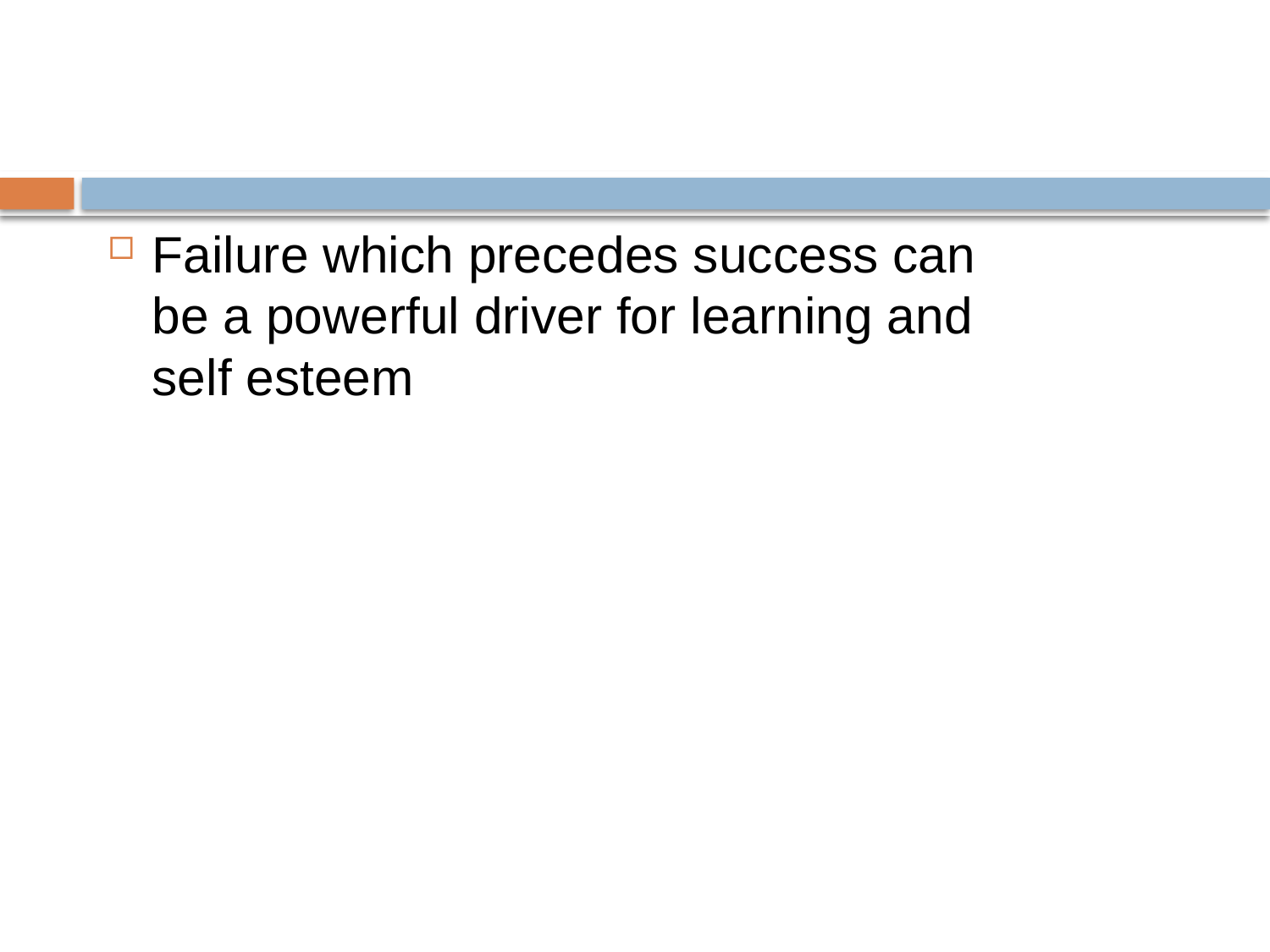

Failure which precedes success can be a powerful driver for learning and self esteem